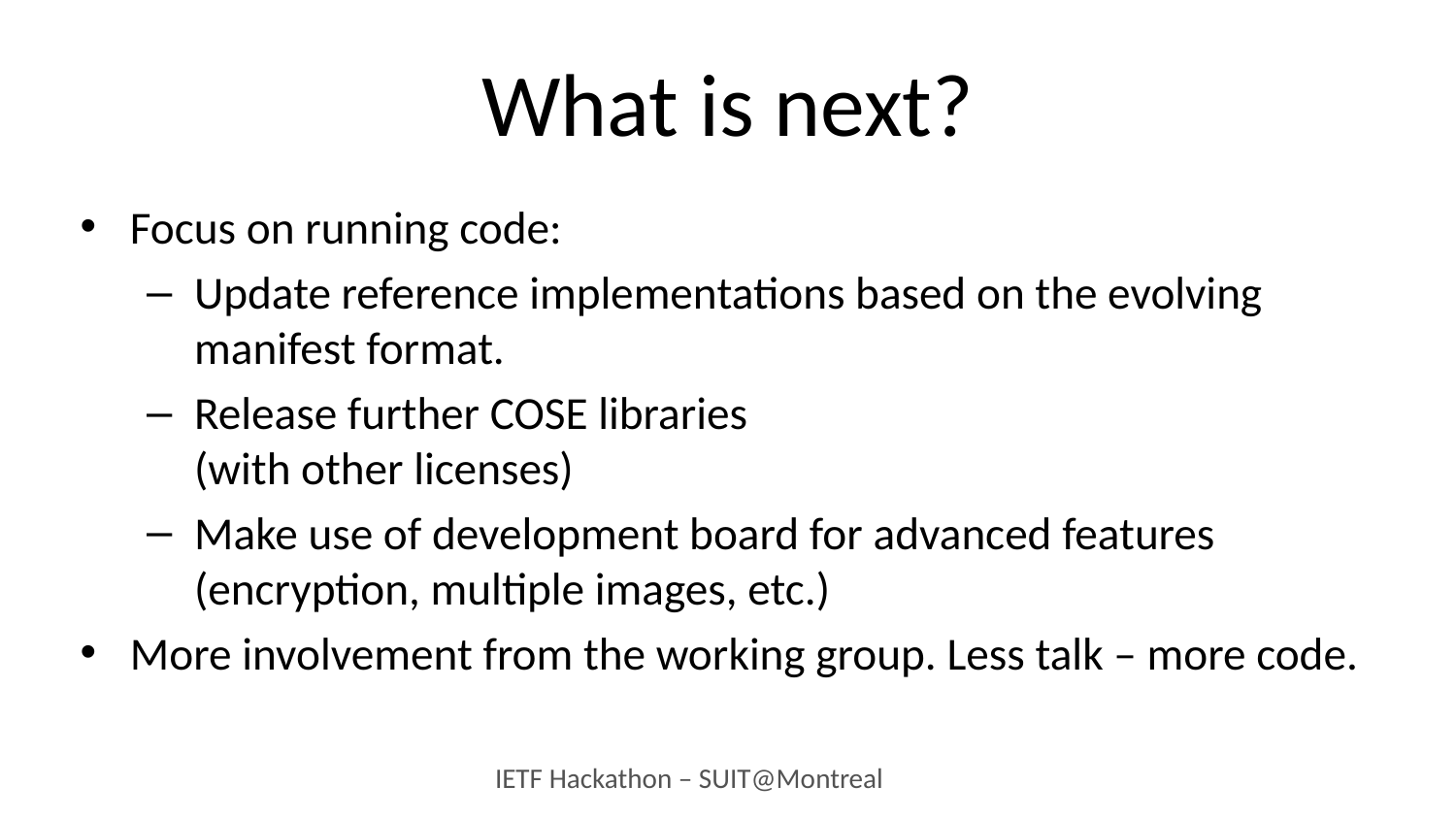

# What is next?
Focus on running code:
Update reference implementations based on the evolving manifest format.
Release further COSE libraries
(with other licenses)
Make use of development board for advanced features (encryption, multiple images, etc.)
More involvement from the working group. Less talk – more code.